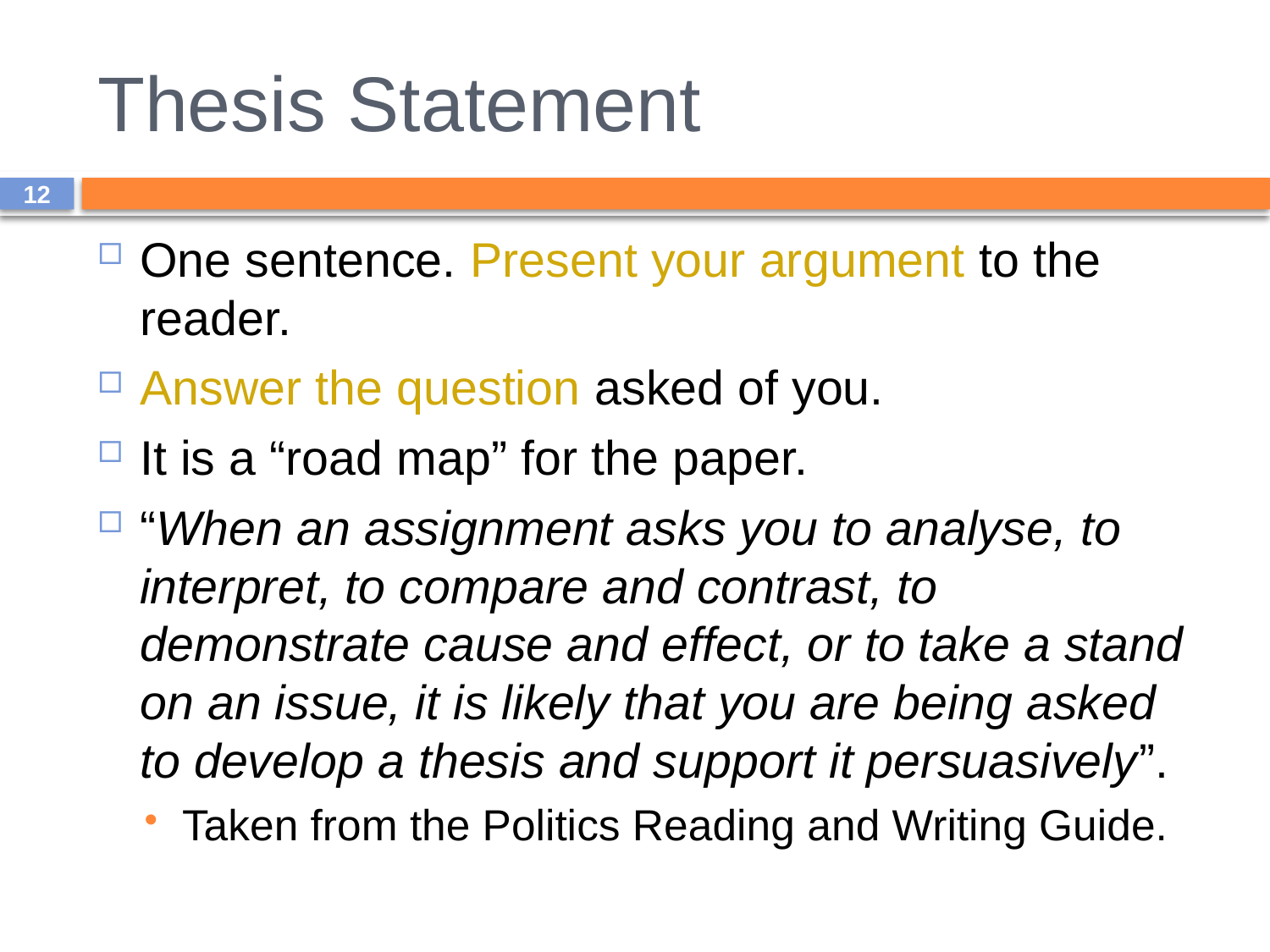

# Thesis Statement
12
One sentence. Present your argument to the reader.
Answer the question asked of you.
It is a “road map” for the paper.
“When an assignment asks you to analyse, to interpret, to compare and contrast, to demonstrate cause and effect, or to take a stand on an issue, it is likely that you are being asked to develop a thesis and support it persuasively”.
Taken from the Politics Reading and Writing Guide.